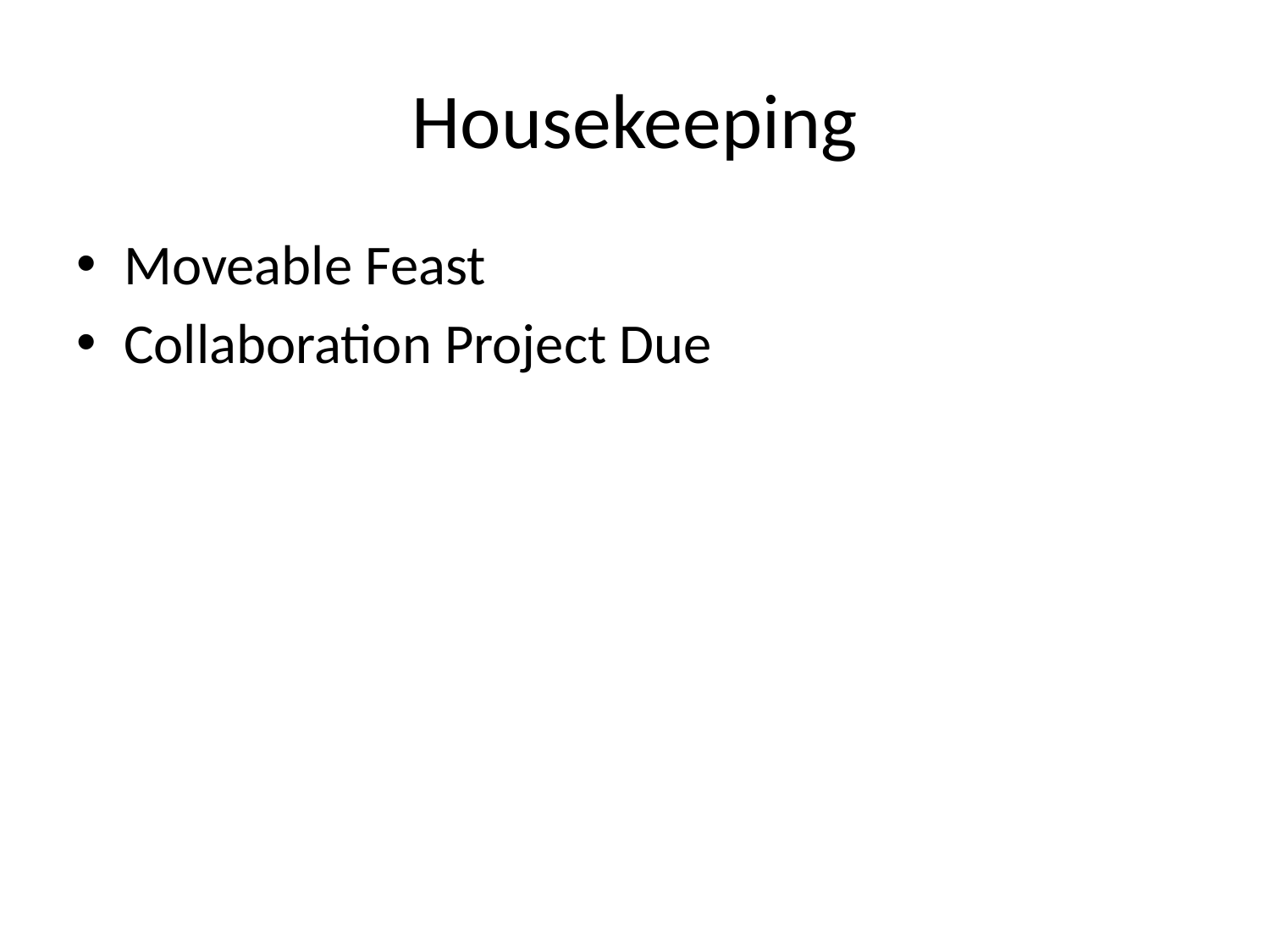

# Housekeeping
Moveable Feast
Collaboration Project Due